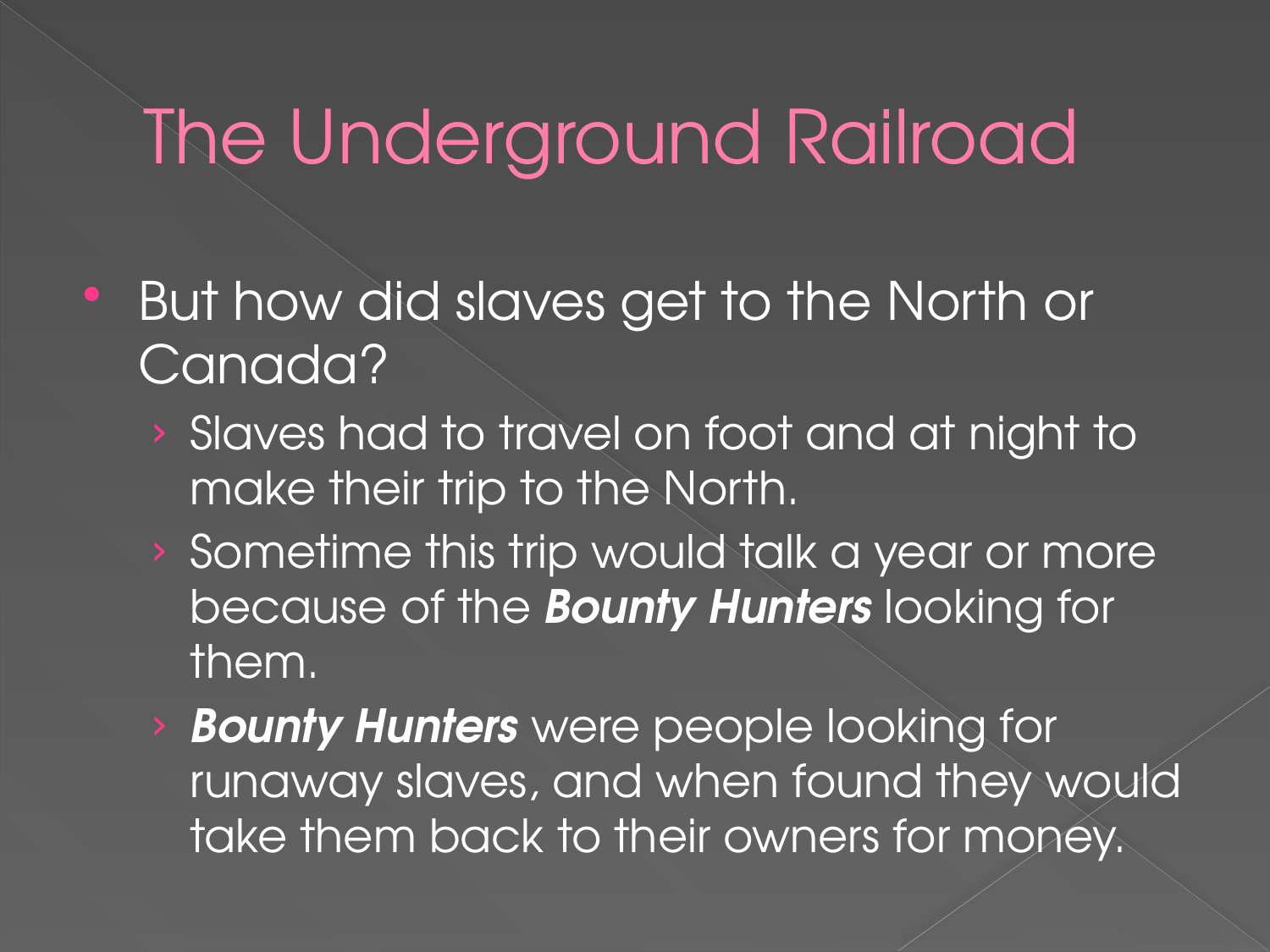

# The Underground Railroad
But how did slaves get to the North or Canada?
Slaves had to travel on foot and at night to make their trip to the North.
Sometime this trip would talk a year or more because of the Bounty Hunters looking for them.
Bounty Hunters were people looking for runaway slaves, and when found they would take them back to their owners for money.